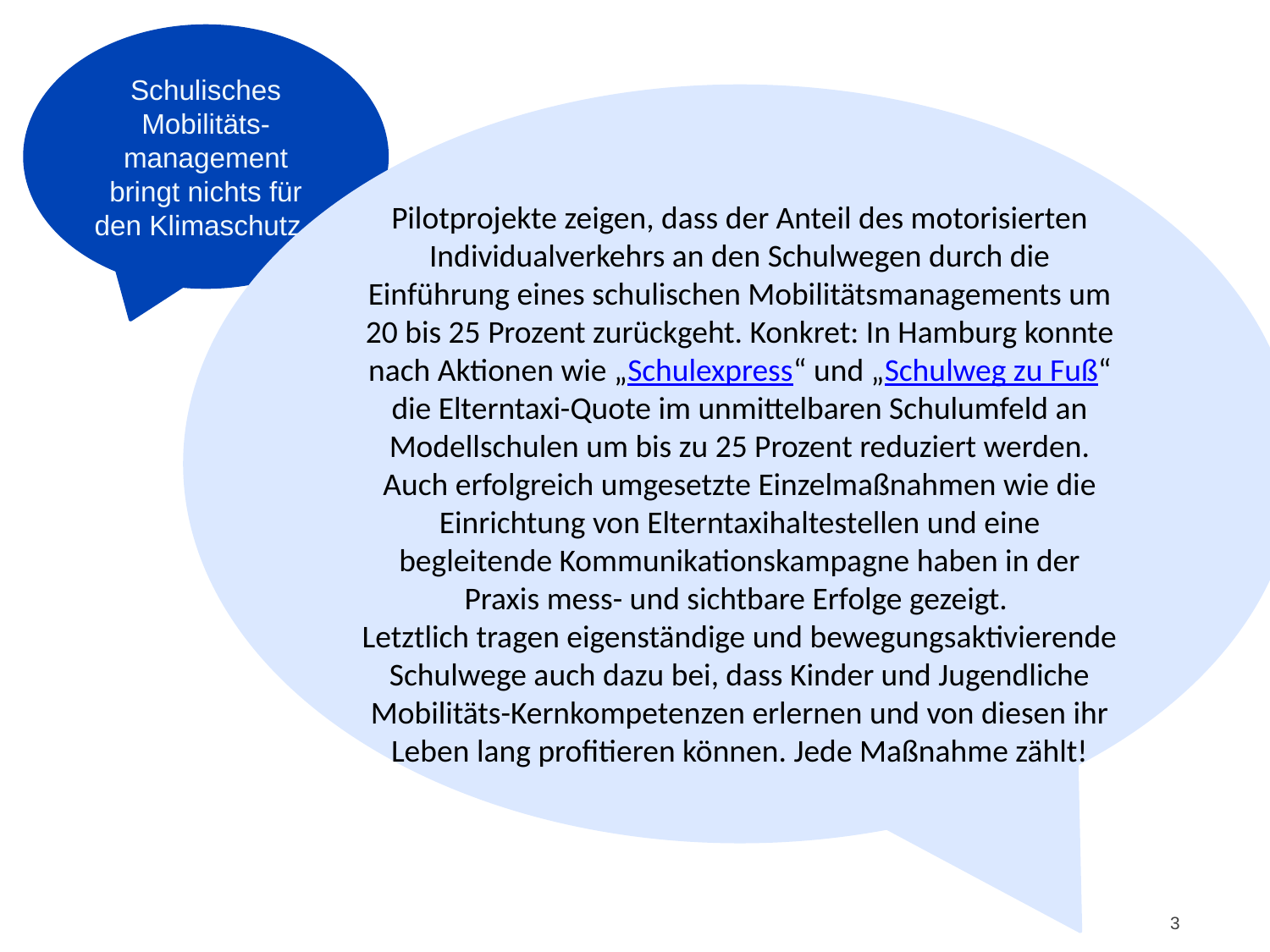

Schulisches Mobilitäts-management bringt nichts für den Klimaschutz.
# Argumente 1

Pilotprojekte zeigen, dass der Anteil des motorisierten Individualverkehrs an den Schulwegen durch die Einführung eines schulischen Mobilitätsmanagements um 20 bis 25 Prozent zurückgeht. Konkret: In Hamburg konnte nach Aktionen wie „Schulexpress“ und „Schulweg zu Fuß“ die Elterntaxi-Quote im unmittelbaren Schulumfeld an Modellschulen um bis zu 25 Prozent reduziert werden.
Auch erfolgreich umgesetzte Einzelmaßnahmen wie die Einrichtung von Elterntaxihaltestellen und eine begleitende Kommunikationskampagne haben in der Praxis mess- und sichtbare Erfolge gezeigt.
Letztlich tragen eigenständige und bewegungsaktivierende Schulwege auch dazu bei, dass Kinder und Jugendliche Mobilitäts-Kernkompetenzen erlernen und von diesen ihr Leben lang profitieren können. Jede Maßnahme zählt!